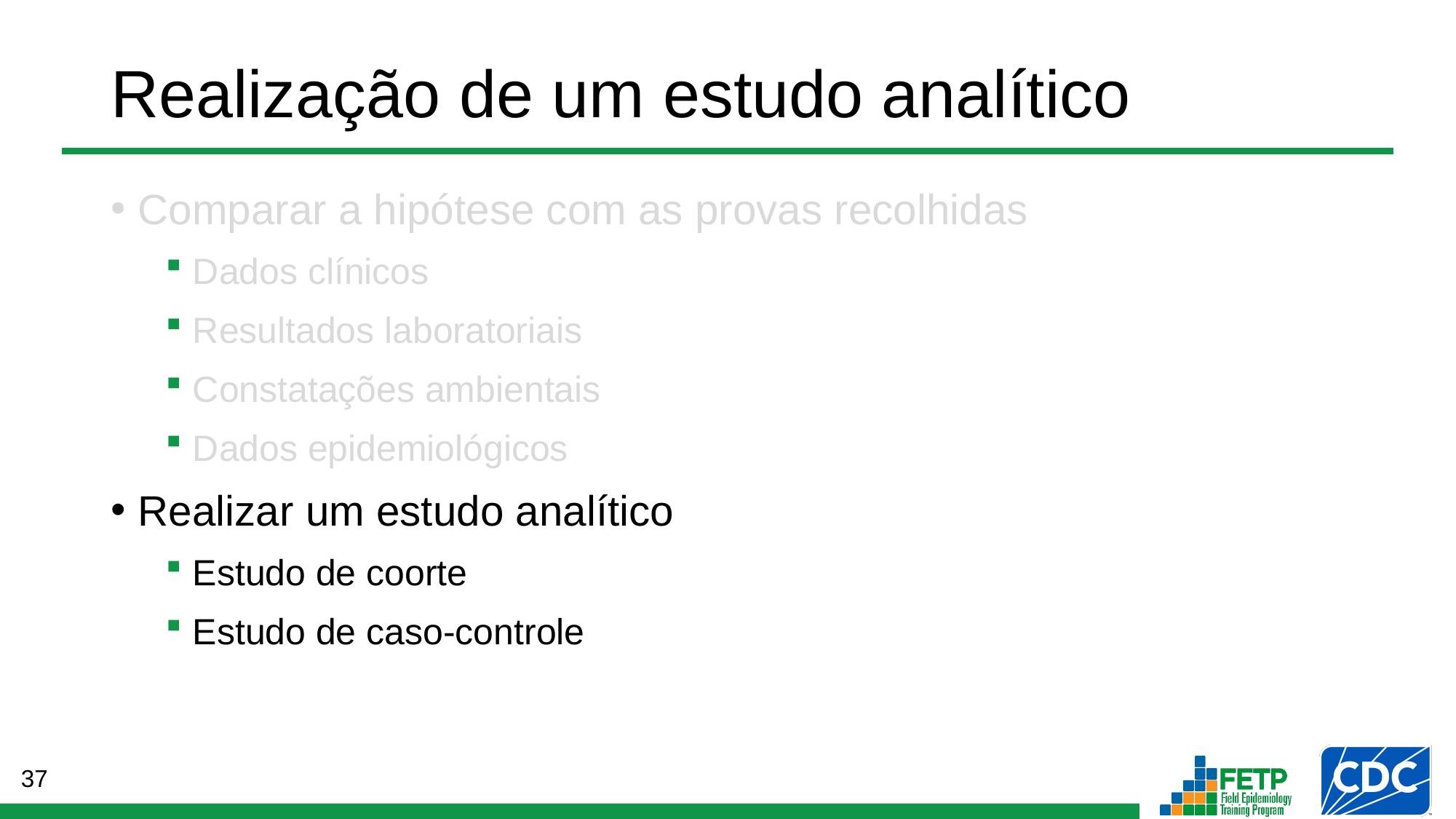

Realização de um estudo analítico
Comparar a hipótese com as provas recolhidas
Dados clínicos
Resultados laboratoriais
Constatações ambientais
Dados epidemiológicos
Realizar um estudo analítico
Estudo de coorte
Estudo de caso-controle